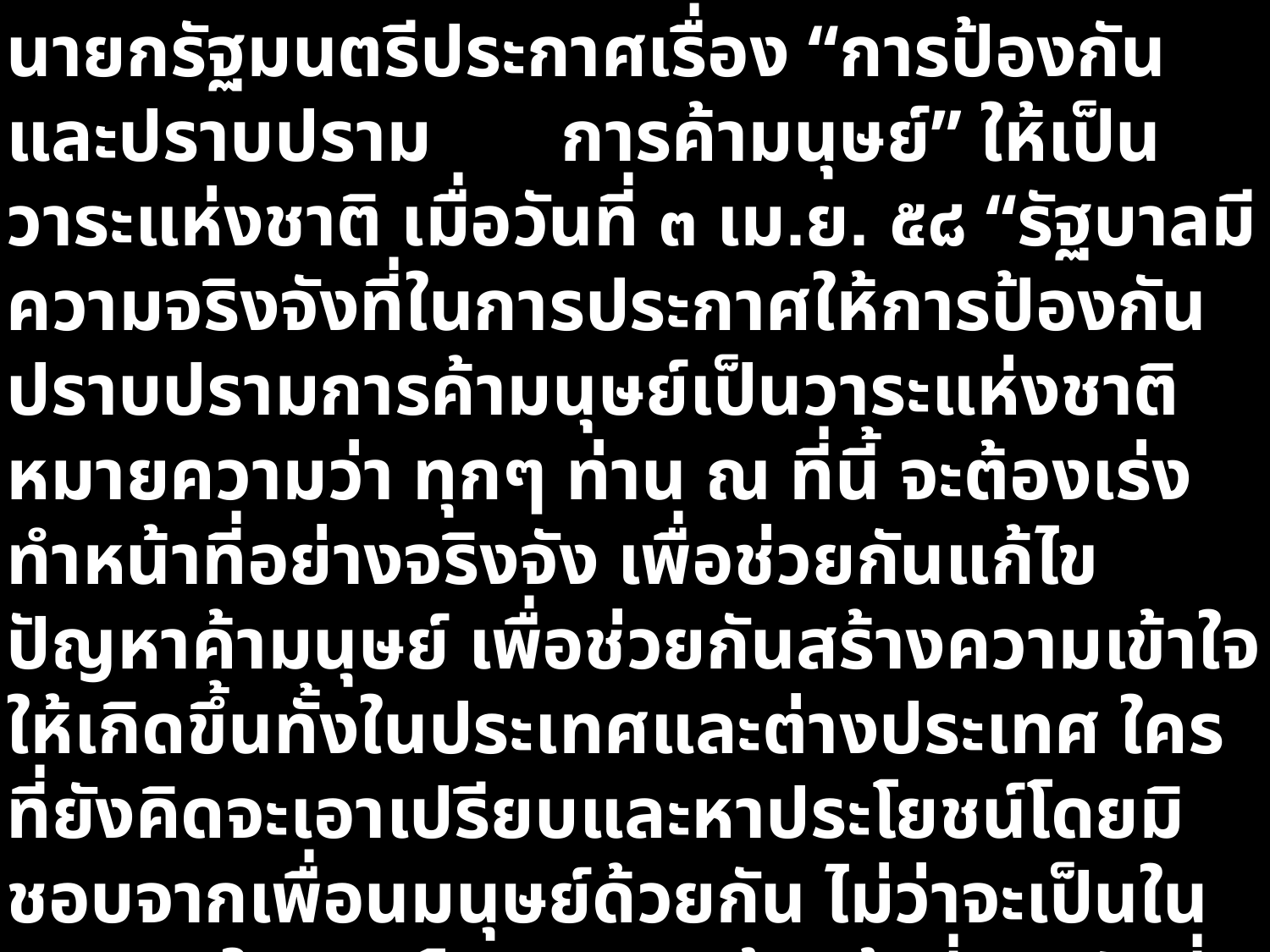

นายกรัฐมนตรีประกาศเรื่อง “การป้องกันและปราบปราม       การค้ามนุษย์” ให้เป็นวาระแห่งชาติ เมื่อวันที่ ๓ เม.ย. ๕๘ “รัฐบาลมีความจริงจังที่ในการประกาศให้การป้องกันปราบปรามการค้ามนุษย์เป็นวาระแห่งชาติ หมายความว่า ทุกๆ ท่าน ณ ที่นี้ จะต้องเร่งทำหน้าที่อย่างจริงจัง เพื่อช่วยกันแก้ไขปัญหาค้ามนุษย์ เพื่อช่วยกันสร้างความเข้าใจให้เกิดขึ้นทั้งในประเทศและต่างประเทศ ใครที่ยังคิดจะเอาเปรียบและหาประโยชน์โดยมิชอบจากเพื่อนมนุษย์ด้วยกัน ไม่ว่าจะเป็นในรูปแบบใด และโดยเฉพาะเจ้าหน้าที่ภาครัฐที่เข้าไปพัวพันกับขบวนการค้ามนุษย์ หรือละเลยไม่ทำหน้าที่ ขอประกาศว่า บุคคลเหล่านี้ต้องไม่มีที่ยืนในสังคมไทยอีกต่อไป”